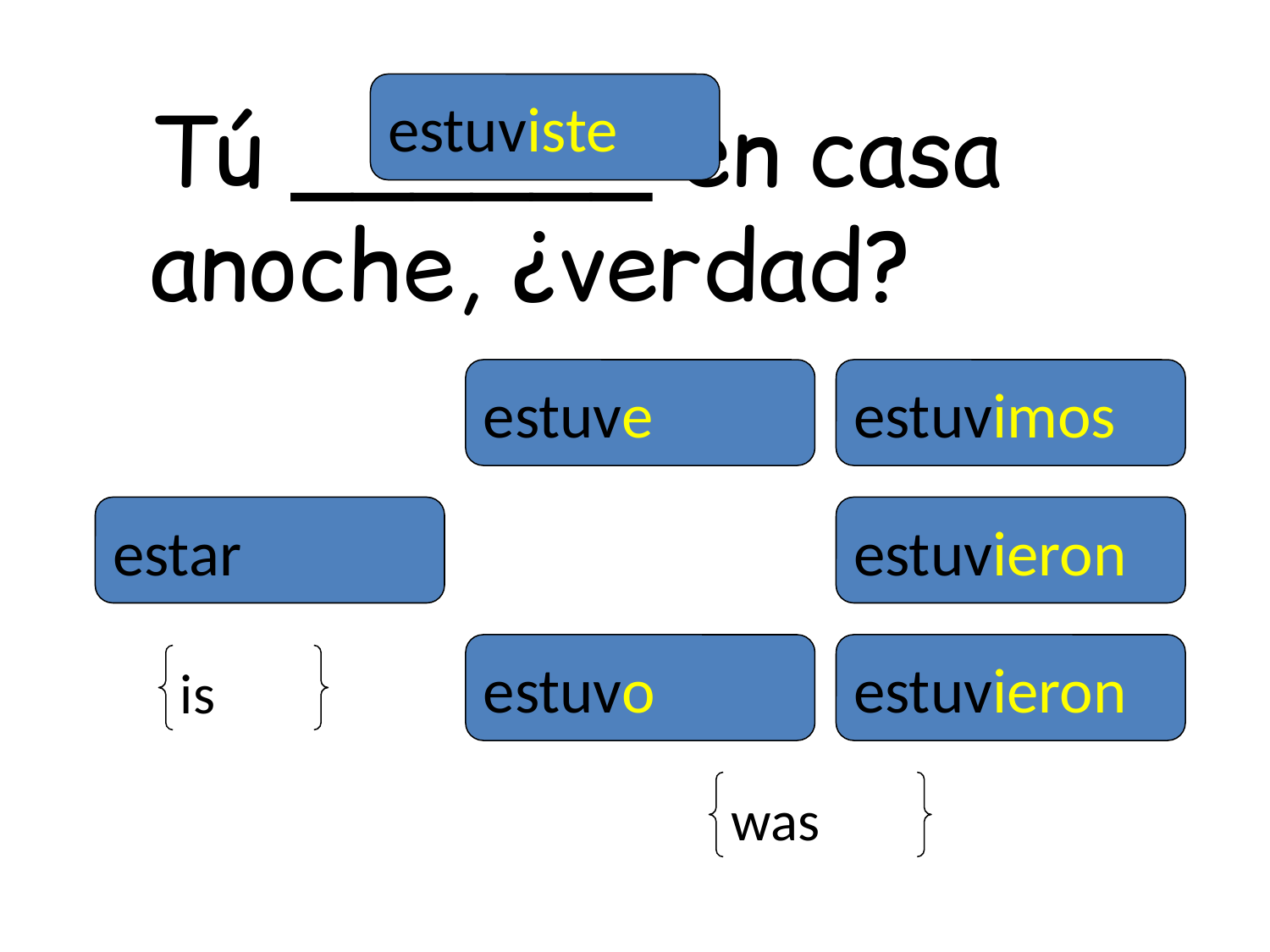

estuviste
Tú ______ en casa anoche, ¿verdad?
estuve
estuvimos
estar
estuvieron
estuvo
estuvieron
is
was